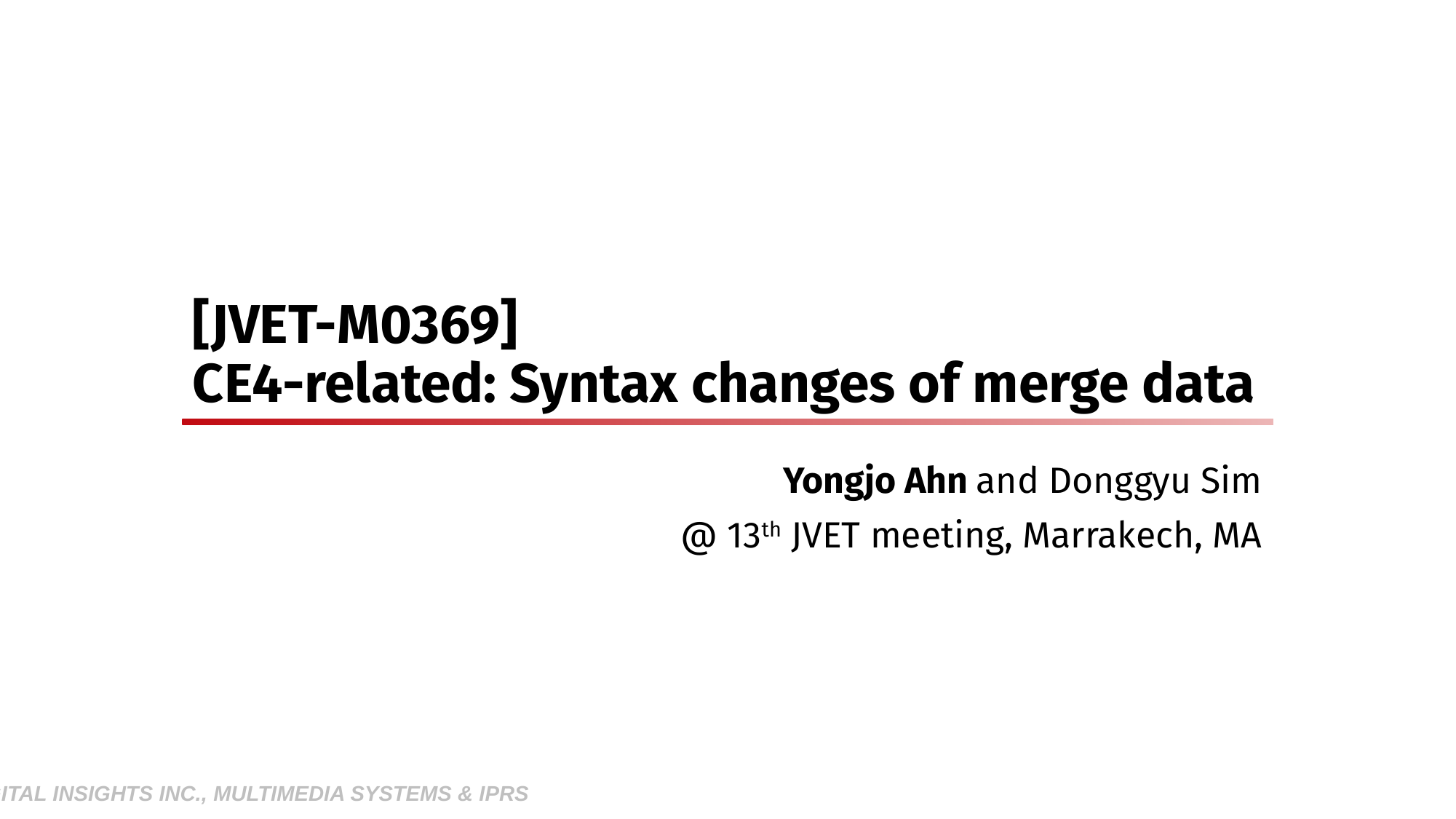

# [JVET-M0369] CE4-related: Syntax changes of merge data
Yongjo Ahn and Donggyu Sim
@ 13th JVET meeting, Marrakech, MA